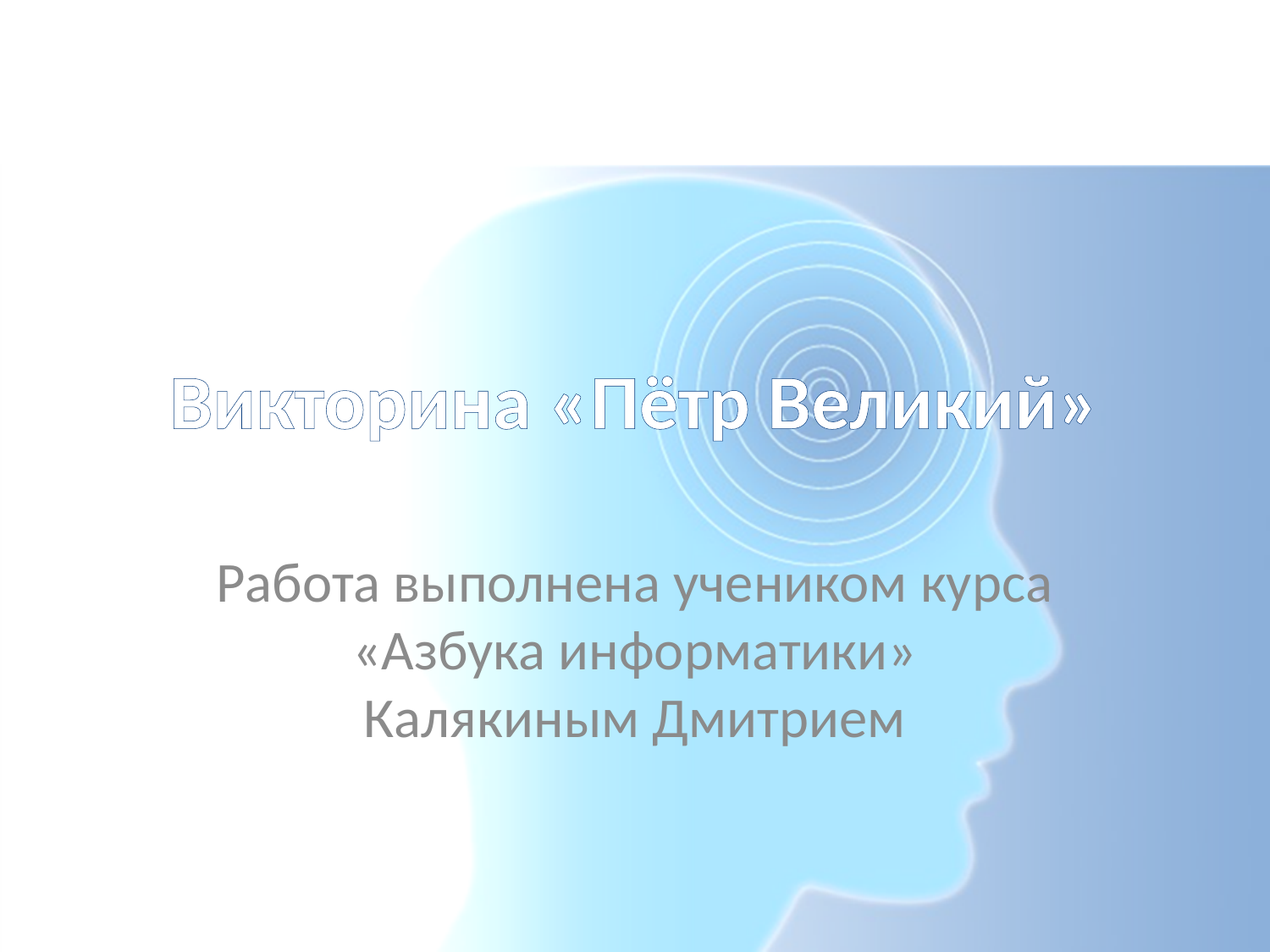

# Викторина «Пётр Великий»
Работа выполнена учеником курса «Азбука информатики»
Калякиным Дмитрием